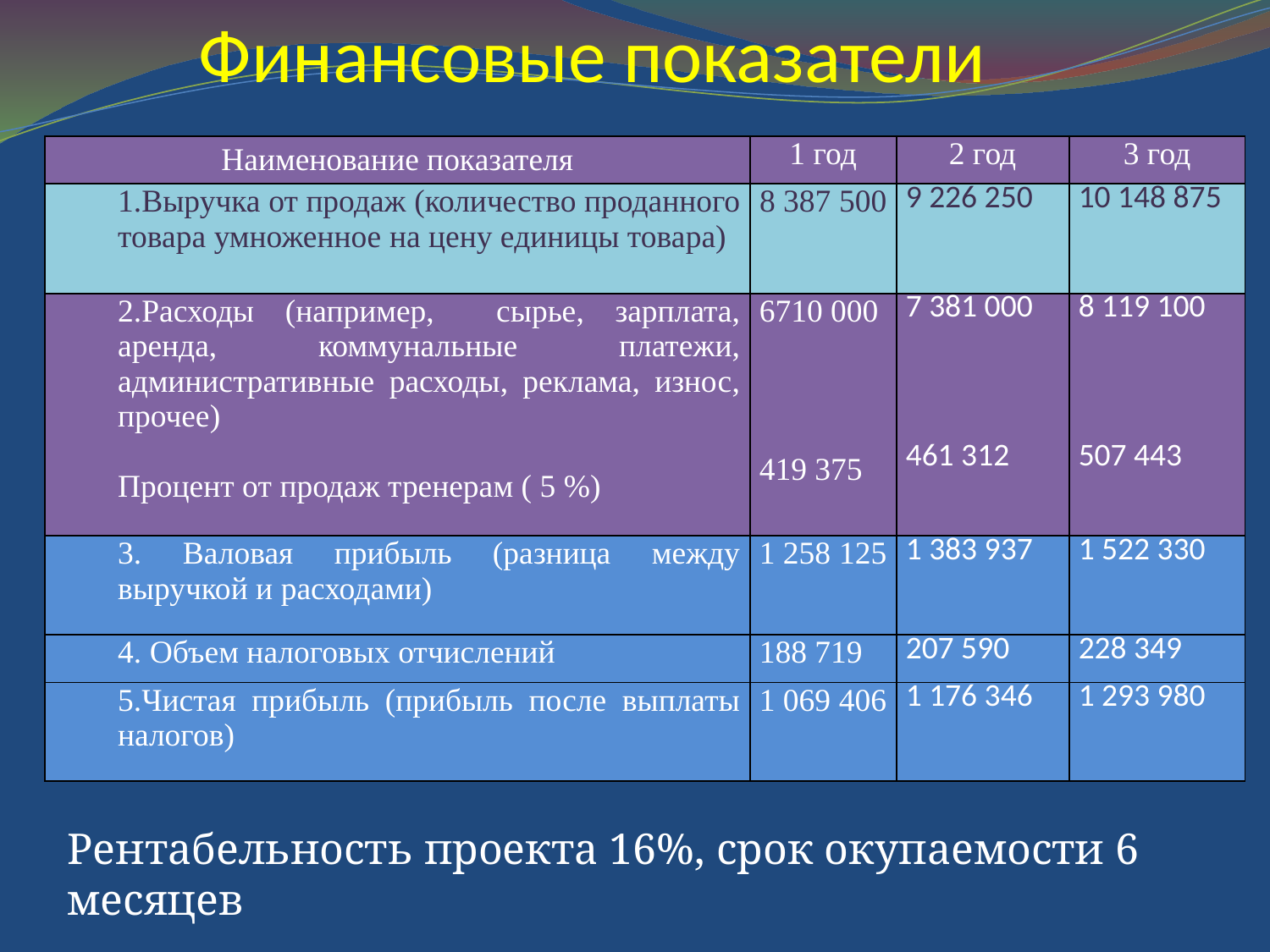

# Финансовые показатели

| Наименование показателя | 1 год | 2 год | 3 год |
| --- | --- | --- | --- |
| 1.Выручка от продаж (количество проданного товара умноженное на цену единицы товара) | 8 387 500 | 9 226 250 | 10 148 875 |
| 2.Расходы (например, сырье, зарплата, аренда, коммунальные платежи, административные расходы, реклама, износ, прочее) Процент от продаж тренерам ( 5 %) | 6710 000 419 375 | 7 381 000 461 312 | 8 119 100 507 443 |
| 3. Валовая прибыль (разница между выручкой и расходами) | 1 258 125 | 1 383 937 | 1 522 330 |
| 4. Объем налоговых отчислений | 188 719 | 207 590 | 228 349 |
| 5.Чистая прибыль (прибыль после выплаты налогов) | 1 069 406 | 1 176 346 | 1 293 980 |
Рентабельность проекта 16%, срок окупаемости 6 месяцев